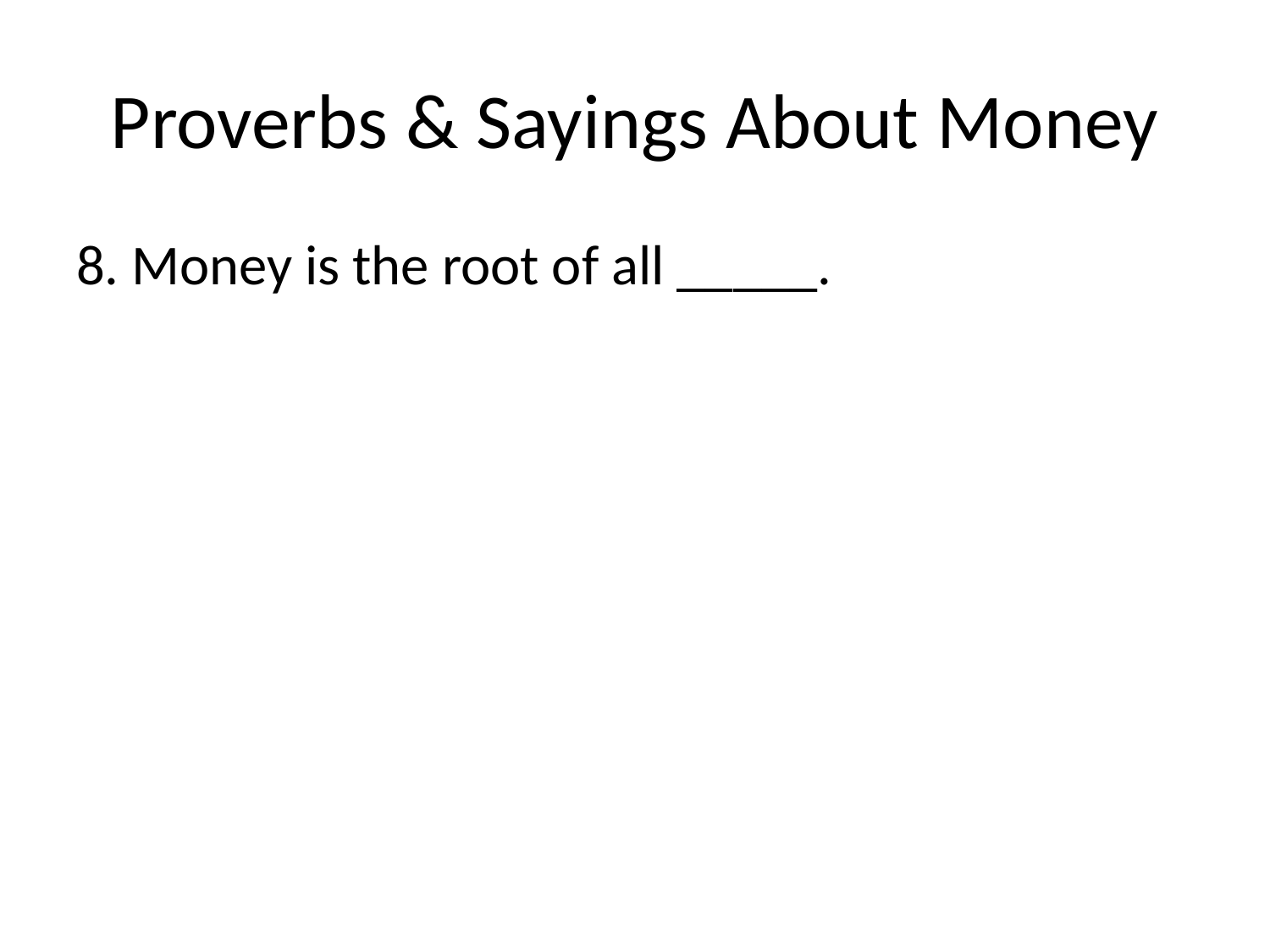

# Proverbs & Sayings About Money
8. Money is the root of all _____.